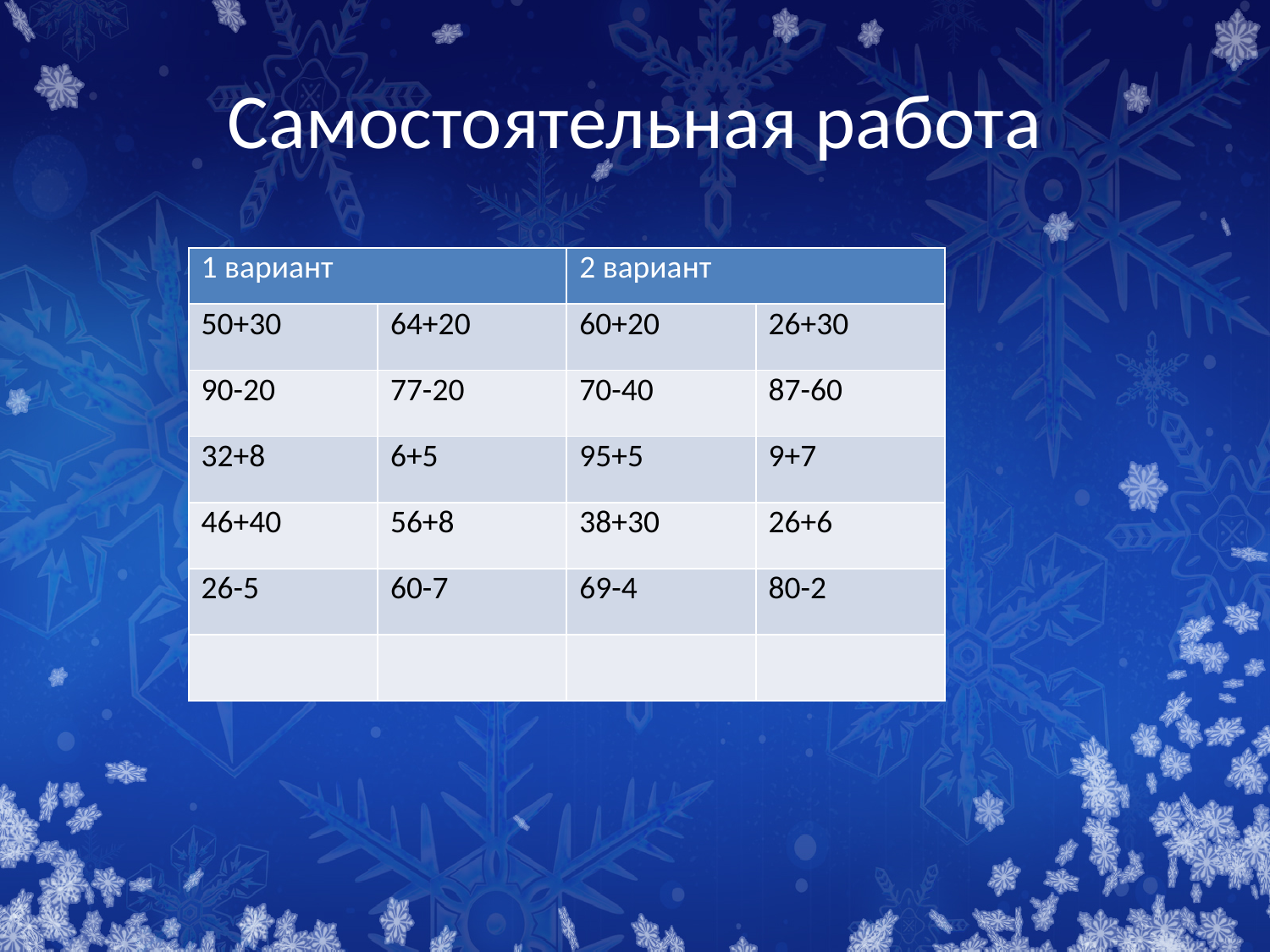

# Самостоятельная работа
| 1 вариант |  | 2 вариант |  |
| --- | --- | --- | --- |
| 50+30 | 64+20 | 60+20 | 26+30 |
| 90-20 | 77-20 | 70-40 | 87-60 |
| 32+8 | 6+5 | 95+5 | 9+7 |
| 46+40 | 56+8 | 38+30 | 26+6 |
| 26-5 | 60-7 | 69-4 | 80-2 |
|  |  |  |  |